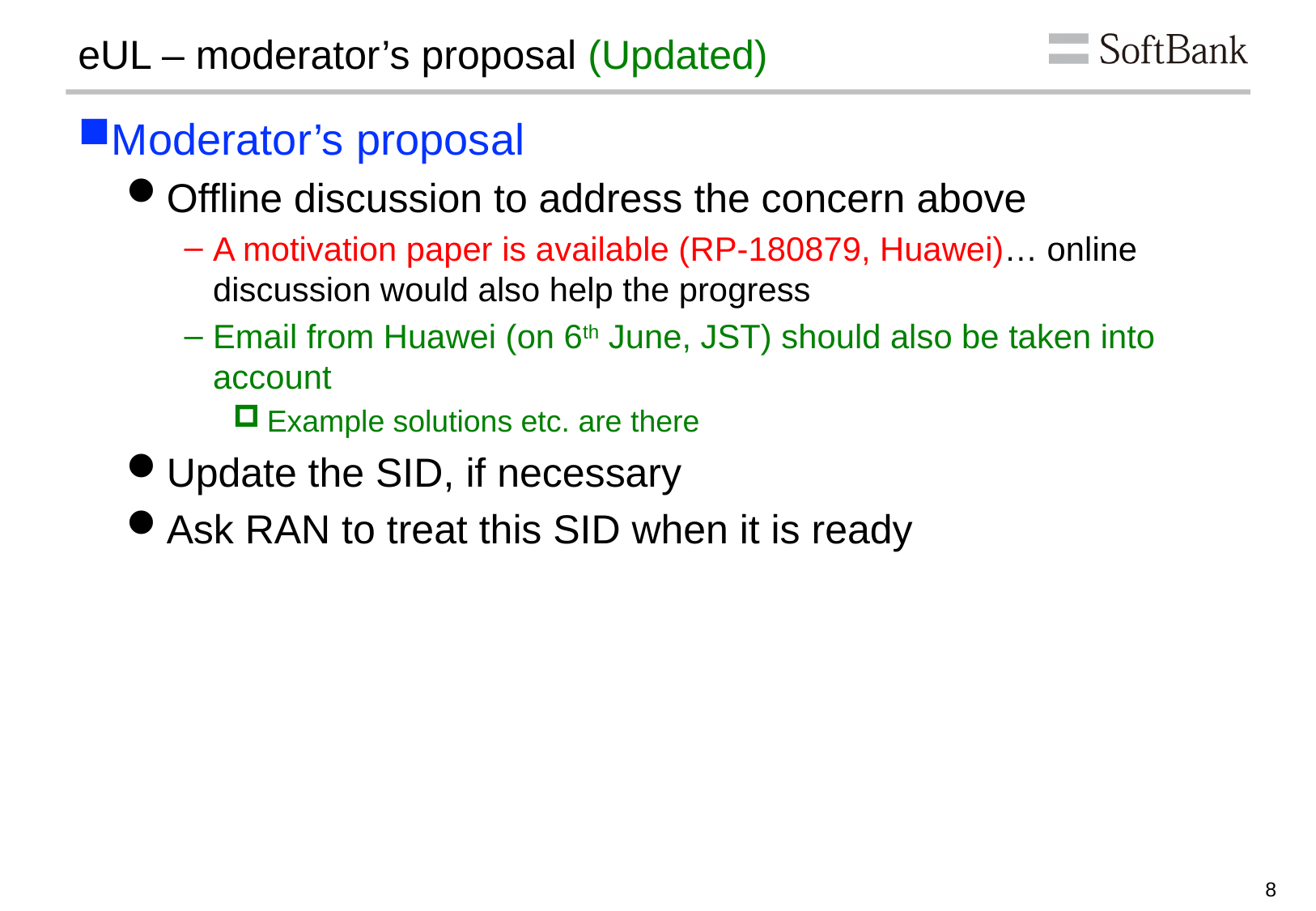

# eUL – moderator’s proposal (Updated)
Moderator’s proposal
Offline discussion to address the concern above
A motivation paper is available (RP-180879, Huawei)… online discussion would also help the progress
Email from Huawei (on 6th June, JST) should also be taken into account
Example solutions etc. are there
Update the SID, if necessary
Ask RAN to treat this SID when it is ready